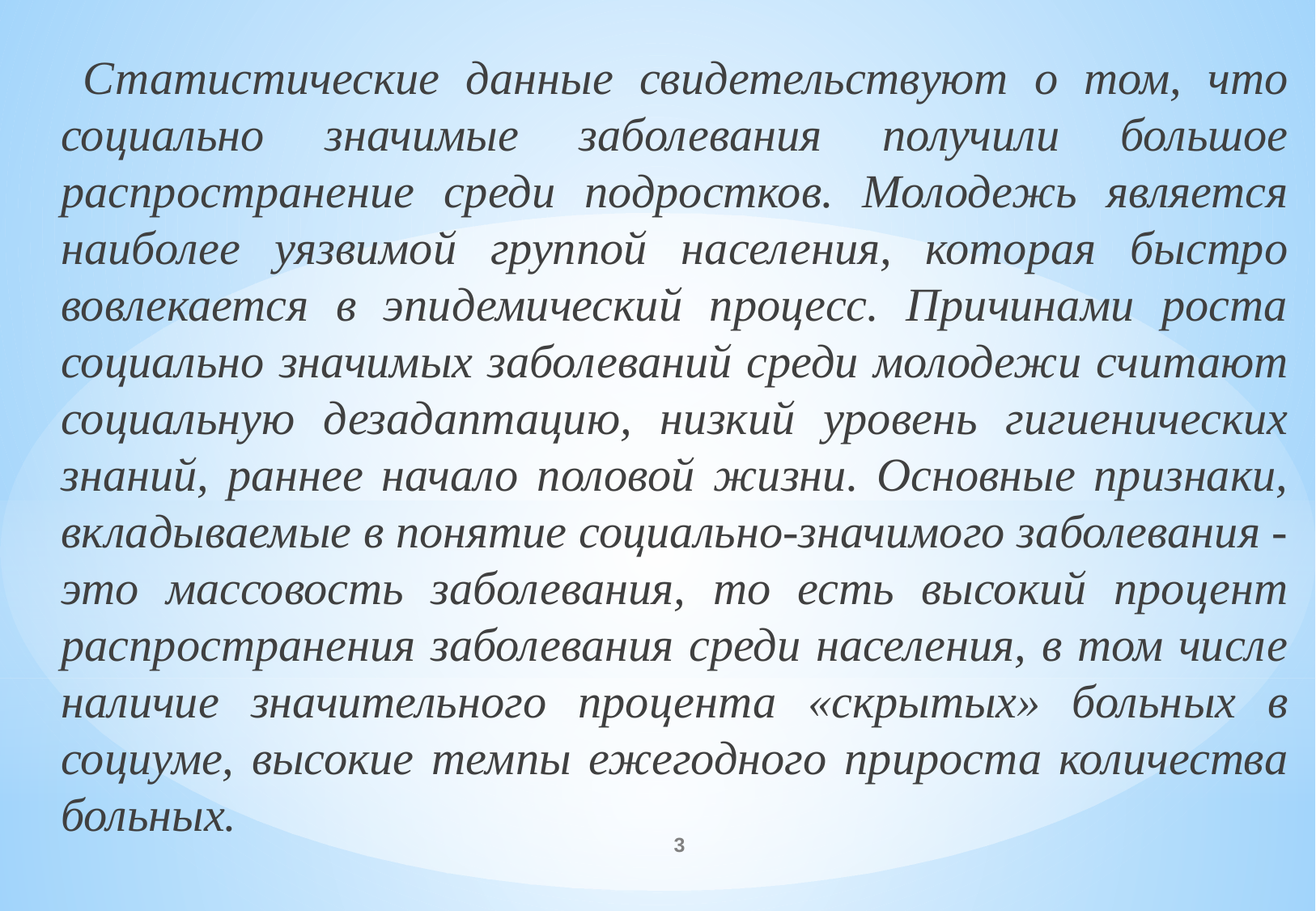

Статистические данные свидетельствуют о том, что социально значимые заболевания получили большое распространение среди подростков. Молодежь является наиболее уязвимой группой населения, которая быстро вовлекается в эпидемический процесс. Причинами роста социально значимых заболеваний среди молодежи считают социальную дезадаптацию, низкий уровень гигиенических знаний, раннее начало половой жизни. Основные признаки, вкладываемые в понятие социально-значимого заболевания - это массовость заболевания, то есть высокий процент распространения заболевания среди населения, в том числе наличие значительного процента «скрытых» больных в социуме, высокие темпы ежегодного прироста количества больных.
3